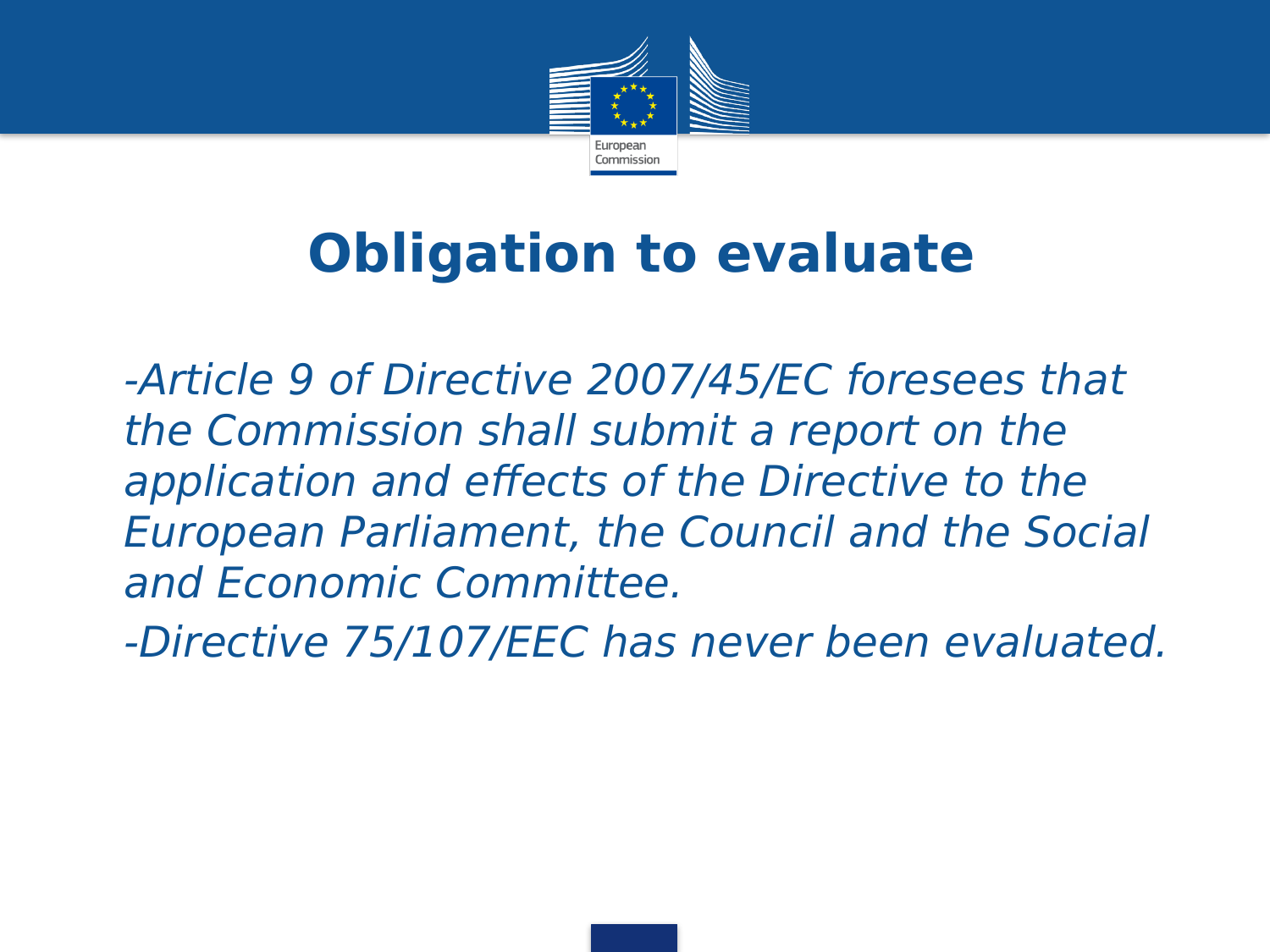

# Obligation to evaluate
-Article 9 of Directive 2007/45/EC foresees that the Commission shall submit a report on the application and effects of the Directive to the European Parliament, the Council and the Social and Economic Committee.
-Directive 75/107/EEC has never been evaluated.